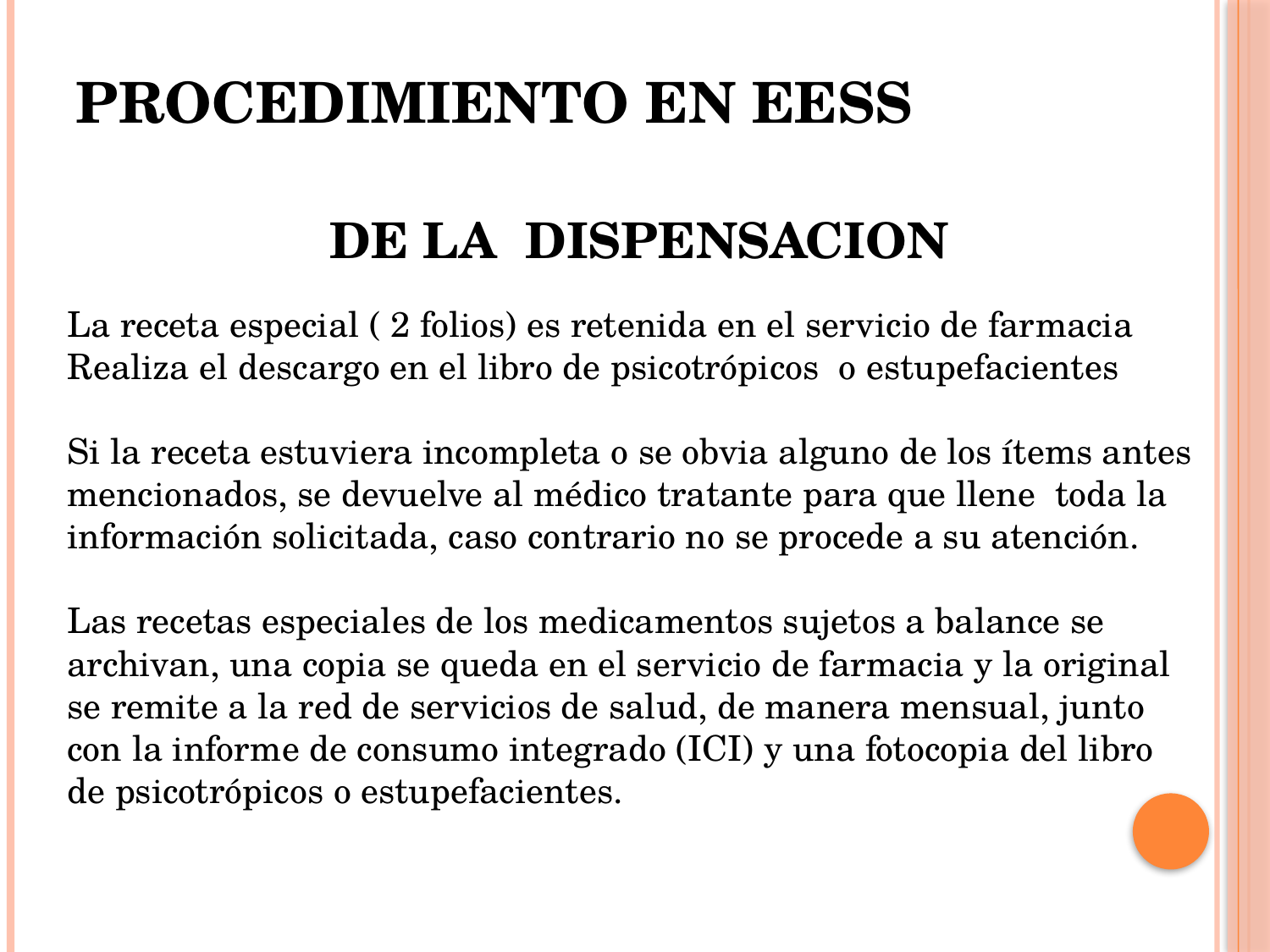

# Procedimiento en eess DE LA  DISPENSACION
La receta especial ( 2 folios) es retenida en el servicio de farmacia
Realiza el descargo en el libro de psicotrópicos  o estupefacientes

Si la receta estuviera incompleta o se obvia alguno de los ítems antes mencionados, se devuelve al médico tratante para que llene  toda la información solicitada, caso contrario no se procede a su atención.

Las recetas especiales de los medicamentos sujetos a balance se archivan, una copia se queda en el servicio de farmacia y la original se remite a la red de servicios de salud, de manera mensual, junto con la informe de consumo integrado (ICI) y una fotocopia del libro de psicotrópicos o estupefacientes.